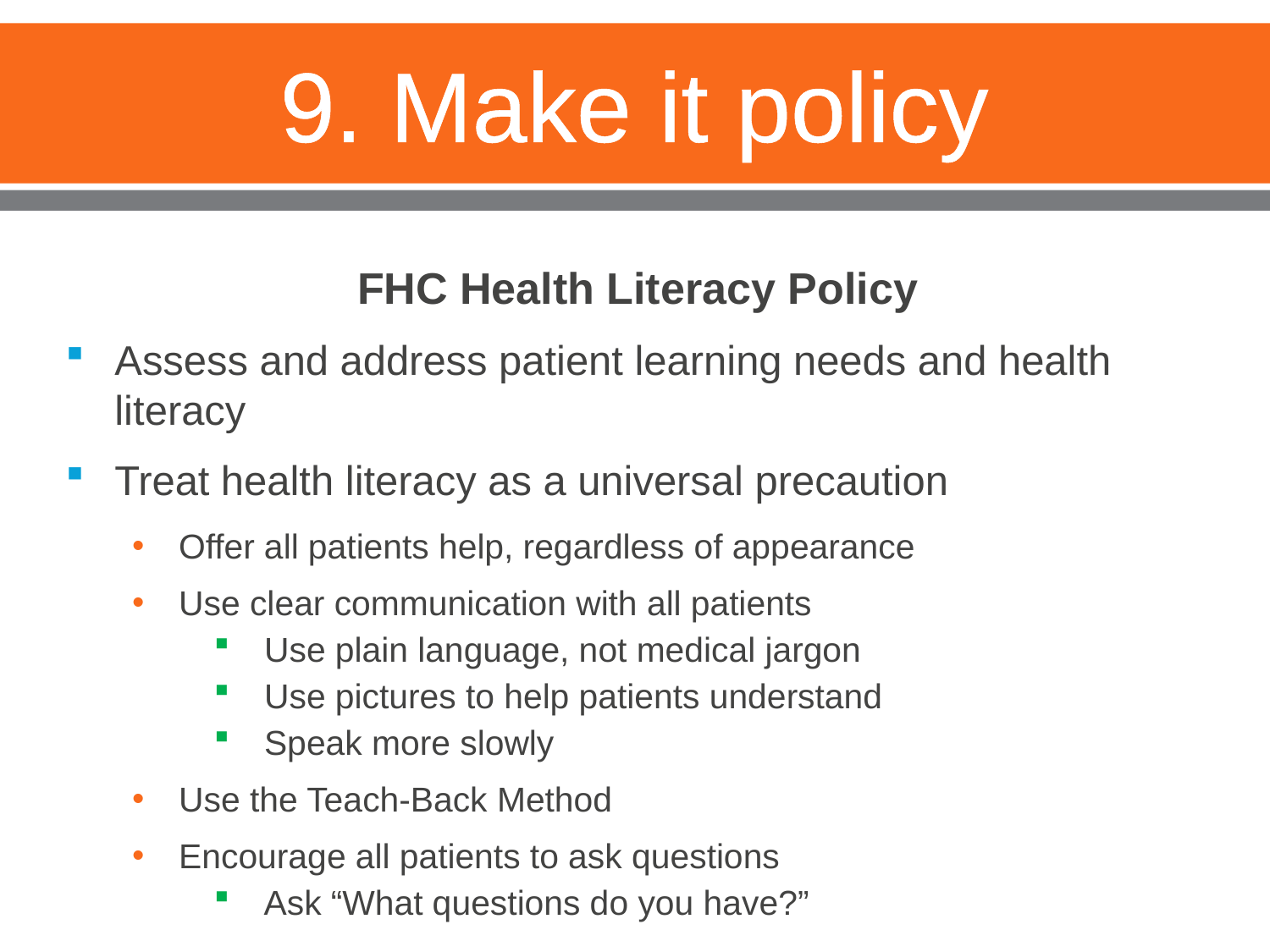

# 9. Make it policy
FHC Health Literacy Policy
Assess and address patient learning needs and health literacy
Treat health literacy as a universal precaution
Offer all patients help, regardless of appearance
Use clear communication with all patients
Use plain language, not medical jargon
Use pictures to help patients understand
Speak more slowly
Use the Teach-Back Method
Encourage all patients to ask questions
Ask “What questions do you have?”